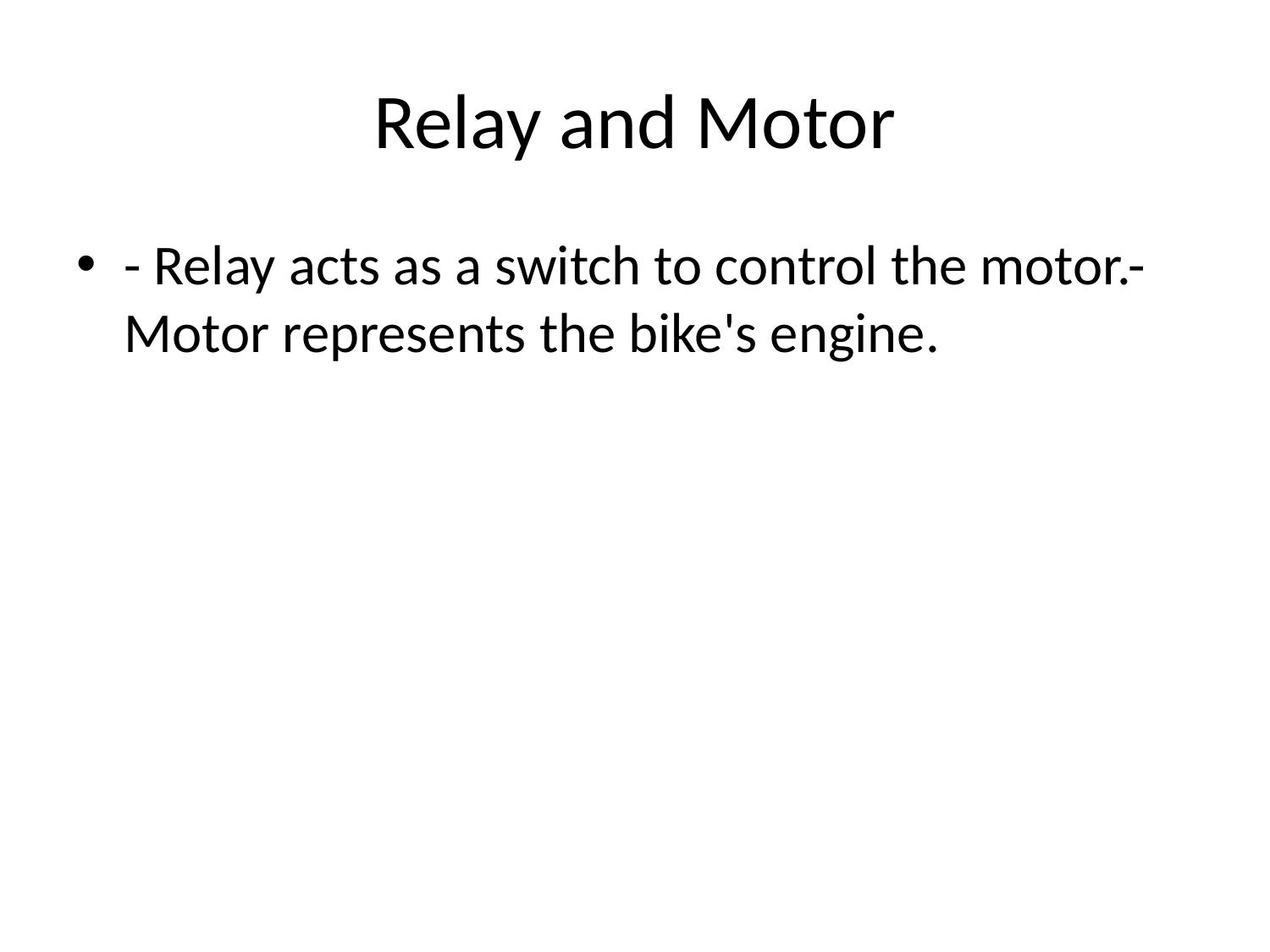

# Relay and Motor
- Relay acts as a switch to control the motor.- Motor represents the bike's engine.